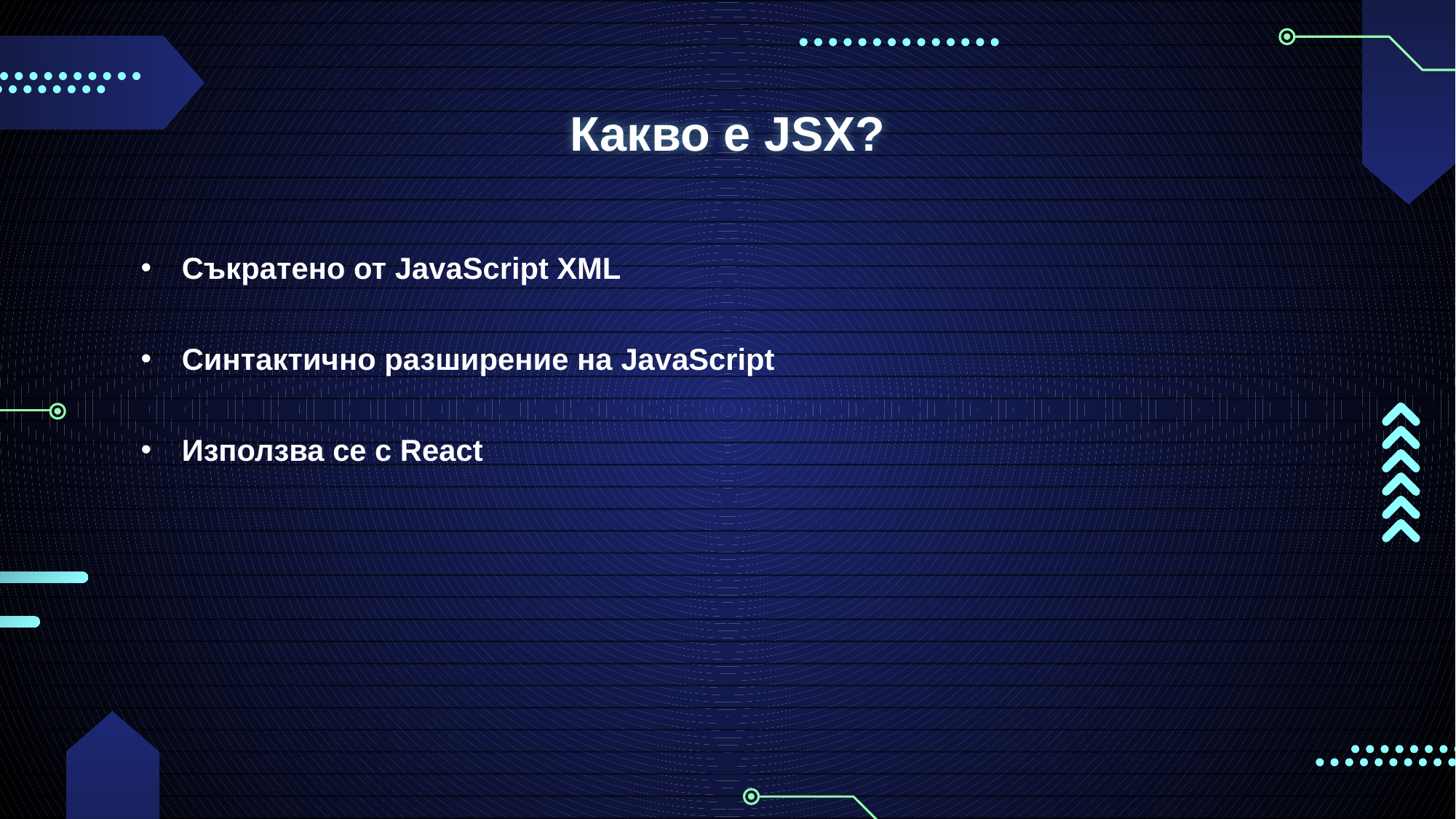

# Какво е JSX?
Съкратено от JavaScript XML
Синтактично разширение на JavaScript
Използва се с React